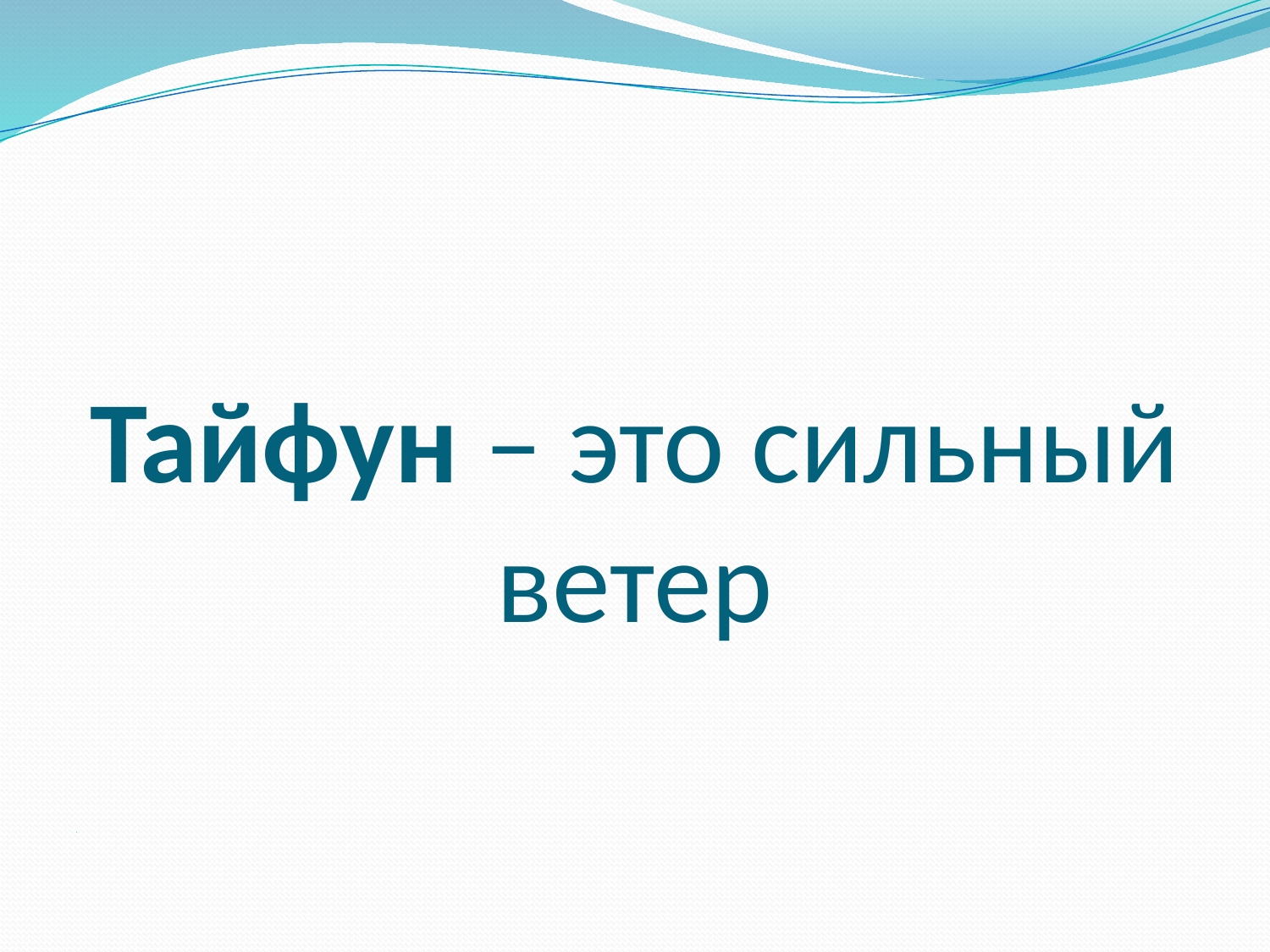

# Тайфун – это сильный ветер
.